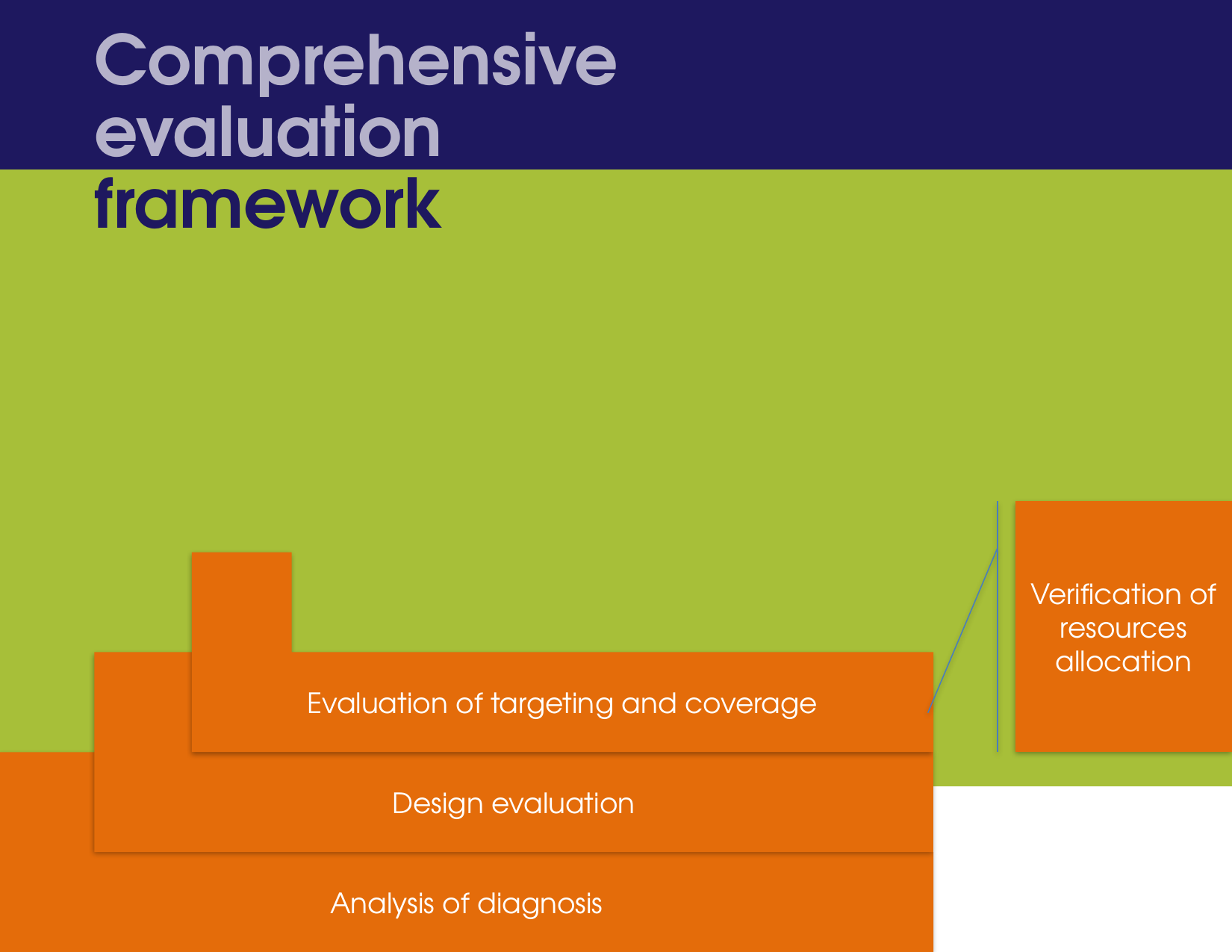

Comprehensive
evaluation
framework
Verification of resources allocation
Evaluation of targeting and coverage
Design evaluation
Analysis of diagnosis